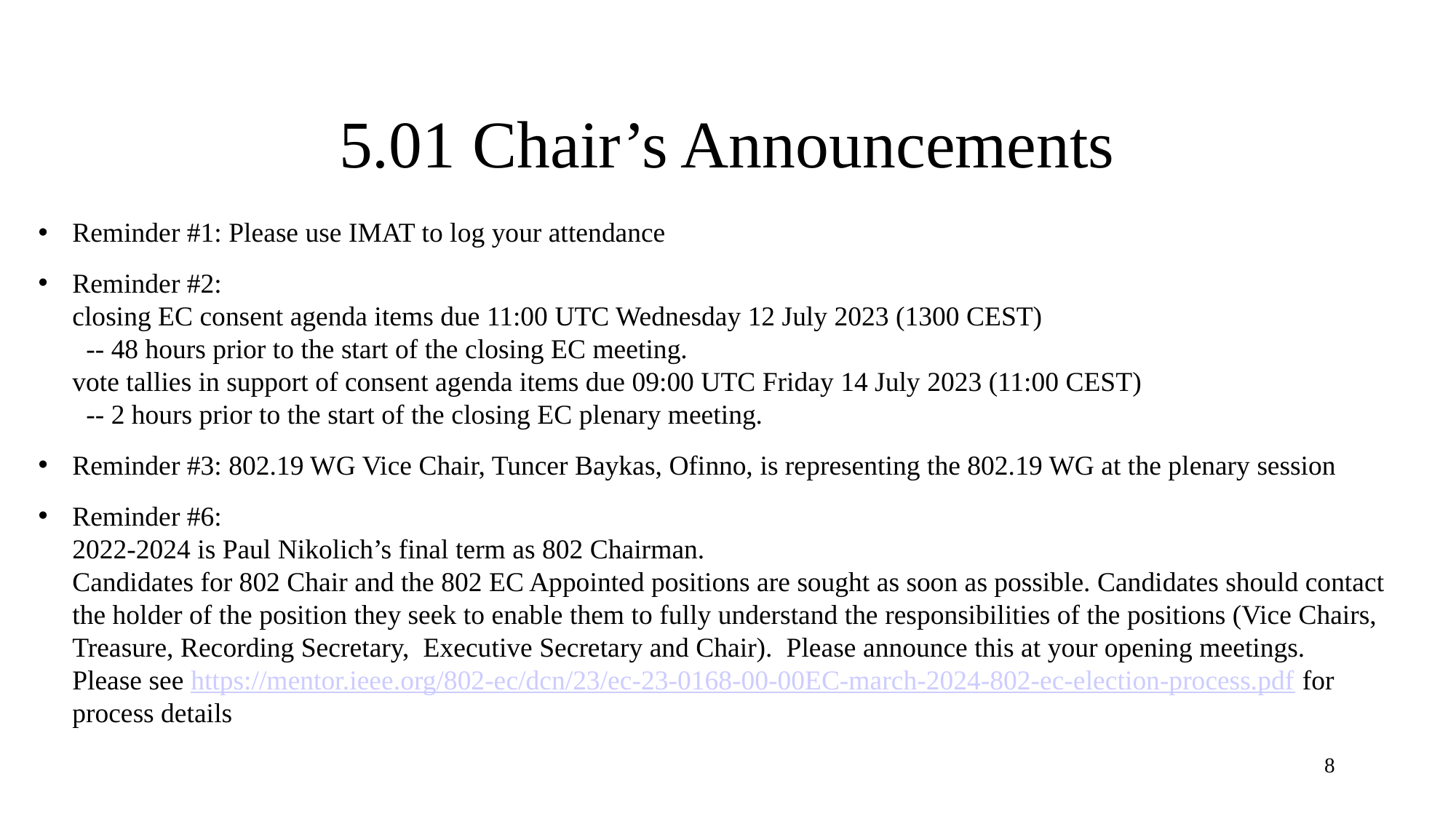

# 5.01 Chair’s Announcements
Reminder #1: Please use IMAT to log your attendance
Reminder #2:
closing EC consent agenda items due 11:00 UTC Wednesday 12 July 2023 (1300 CEST)
  -- 48 hours prior to the start of the closing EC meeting.  
vote tallies in support of consent agenda items due 09:00 UTC Friday 14 July 2023 (11:00 CEST)
  -- 2 hours prior to the start of the closing EC plenary meeting.
Reminder #3: 802.19 WG Vice Chair, Tuncer Baykas, Ofinno, is representing the 802.19 WG at the plenary session
Reminder #6:
2022-2024 is Paul Nikolich’s final term as 802 Chairman.
Candidates for 802 Chair and the 802 EC Appointed positions are sought as soon as possible. Candidates should contact the holder of the position they seek to enable them to fully understand the responsibilities of the positions (Vice Chairs, Treasure, Recording Secretary,  Executive Secretary and Chair).  Please announce this at your opening meetings.
Please see https://mentor.ieee.org/802-ec/dcn/23/ec-23-0168-00-00EC-march-2024-802-ec-election-process.pdf for process details

8